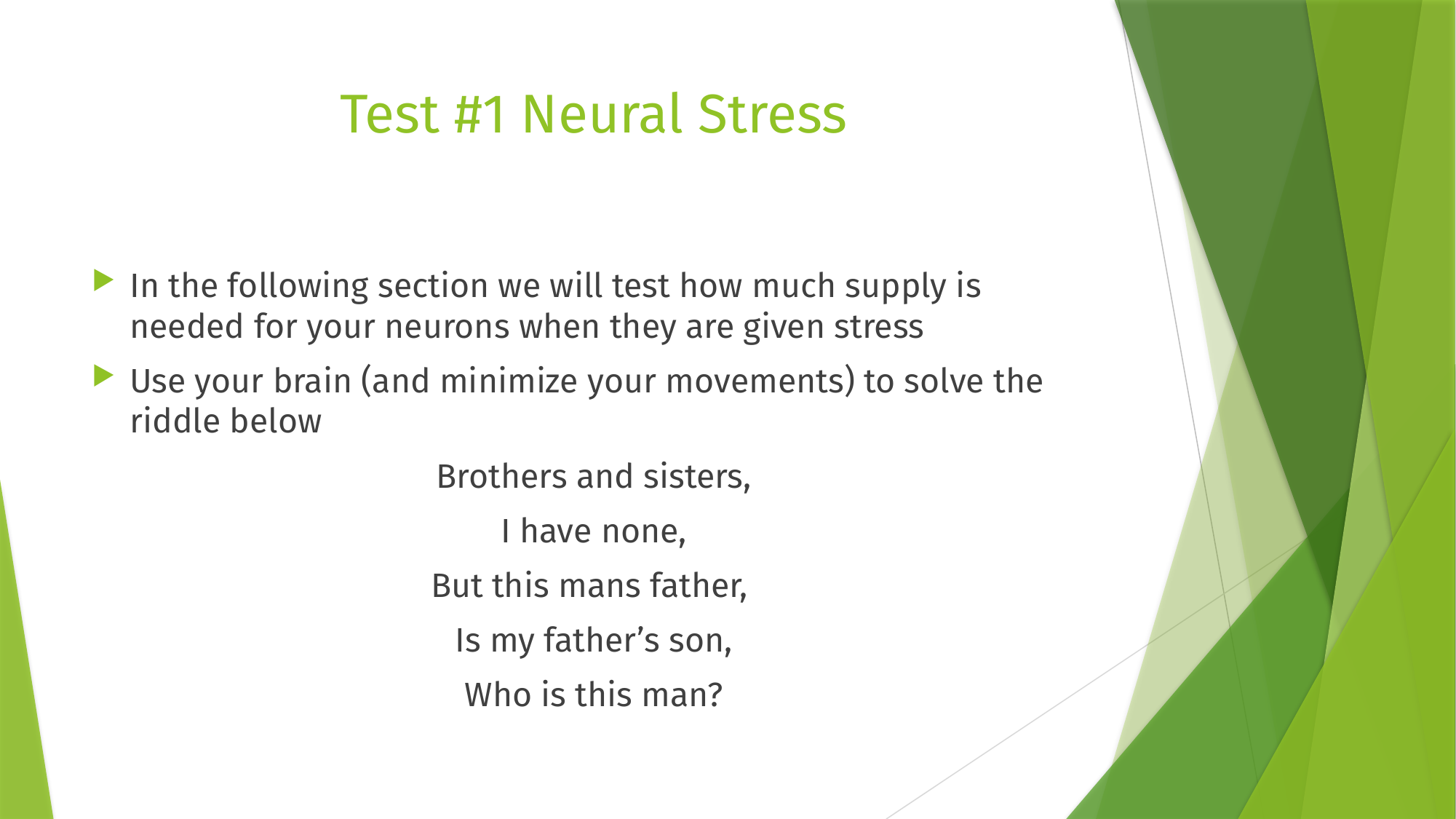

# Test #1 Neural Stress
In the following section we will test how much supply is needed for your neurons when they are given stress
Use your brain (and minimize your movements) to solve the riddle below
Brothers and sisters,
I have none,
But this mans father,
Is my father’s son,
Who is this man?